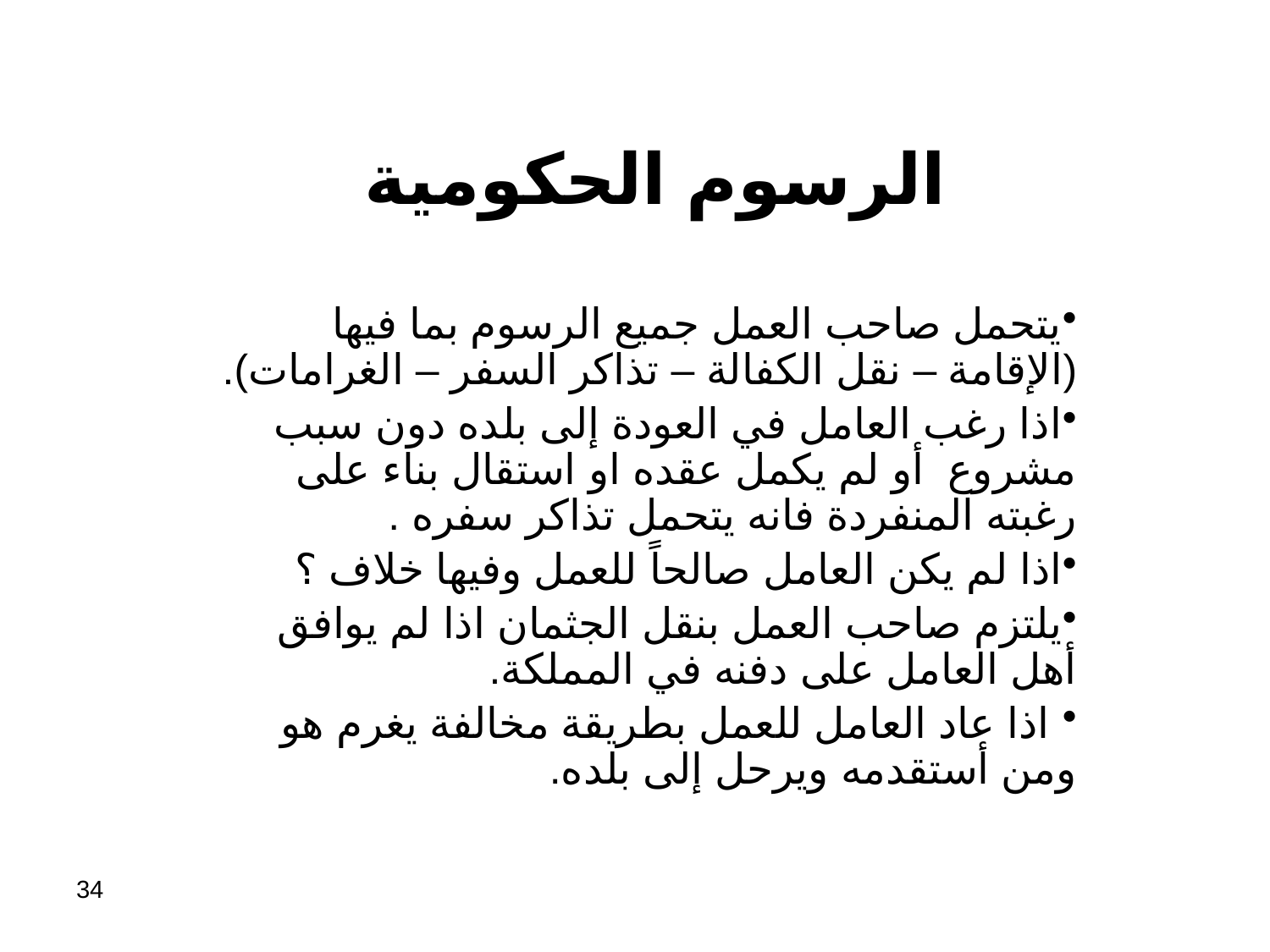

# الرسوم الحكومية
يتحمل صاحب العمل جميع الرسوم بما فيها (الإقامة – نقل الكفالة – تذاكر السفر – الغرامات).
اذا رغب العامل في العودة إلى بلده دون سبب مشروع  أو لم يكمل عقده او استقال بناء على رغبته المنفردة فانه يتحمل تذاكر سفره .
اذا لم يكن العامل صالحاً للعمل وفيها خلاف ؟
يلتزم صاحب العمل بنقل الجثمان اذا لم يوافق أهل العامل على دفنه في المملكة.
 اذا عاد العامل للعمل بطريقة مخالفة يغرم هو ومن أستقدمه ويرحل إلى بلده.

34